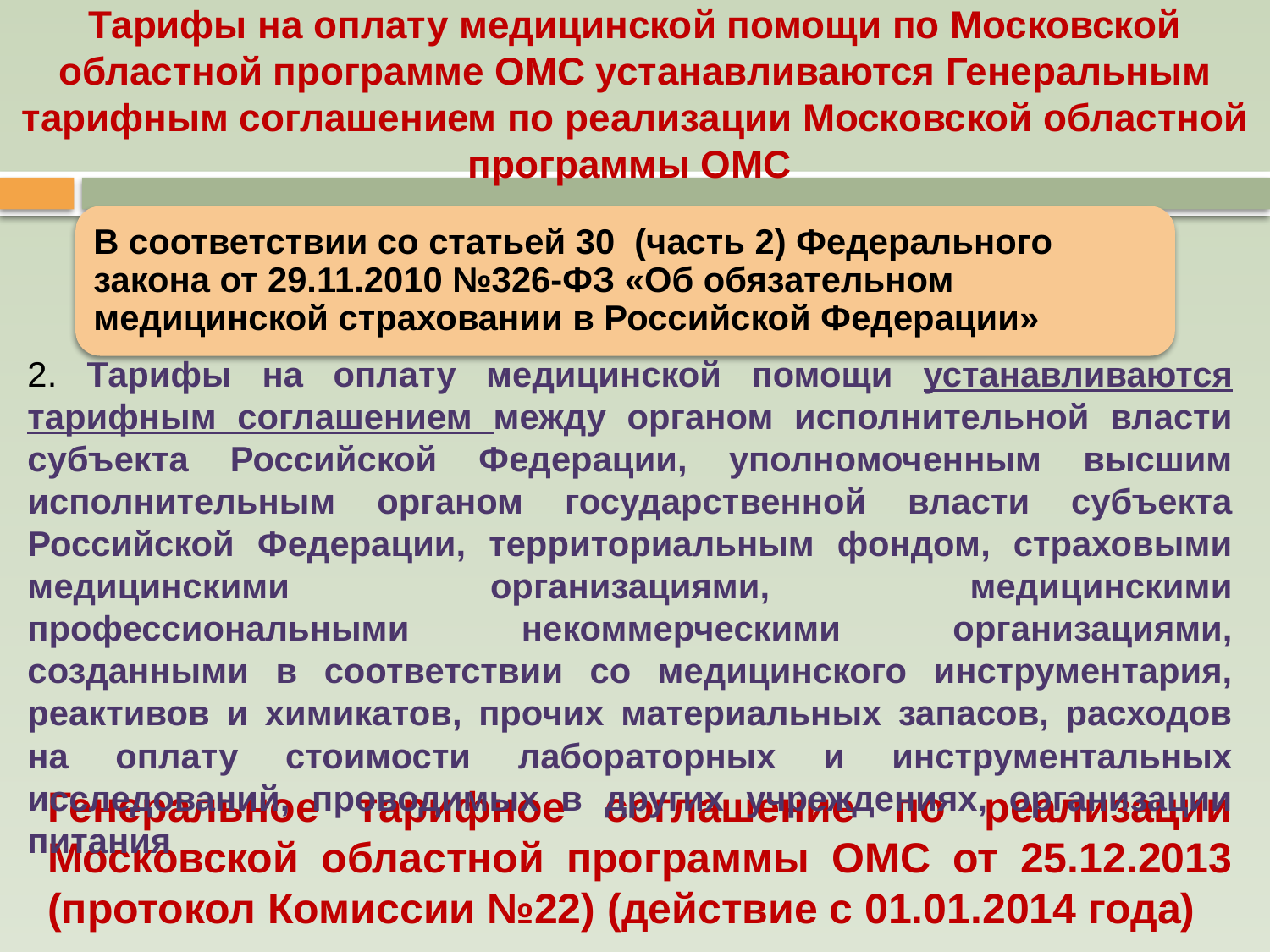

# Тарифы на оплату медицинской помощи по Московской областной программе ОМС устанавливаются Генеральным тарифным соглашением по реализации Московской областной программы ОМС
В соответствии со статьей 30  (часть 2) Федерального закона от 29.11.2010 №326-ФЗ «Об обязательном медицинской страховании в Российской Федерации»
2. Тарифы на оплату медицинской помощи устанавливаются тарифным соглашением между органом исполнительной власти субъекта Российской Федерации, уполномоченным высшим исполнительным органом государственной власти субъекта Российской Федерации, территориальным фондом, страховыми медицинскими организациями, медицинскими профессиональными некоммерческими организациями, созданными в соответствии со медицинского инструментария, реактивов и химикатов, прочих материальных запасов, расходов на оплату стоимости лабораторных и инструментальных исследований, проводимых в других учреждениях, организации питания
Генеральное тарифное соглашение по реализации Московской областной программы ОМС от 25.12.2013 (протокол Комиссии №22) (действие с 01.01.2014 года)